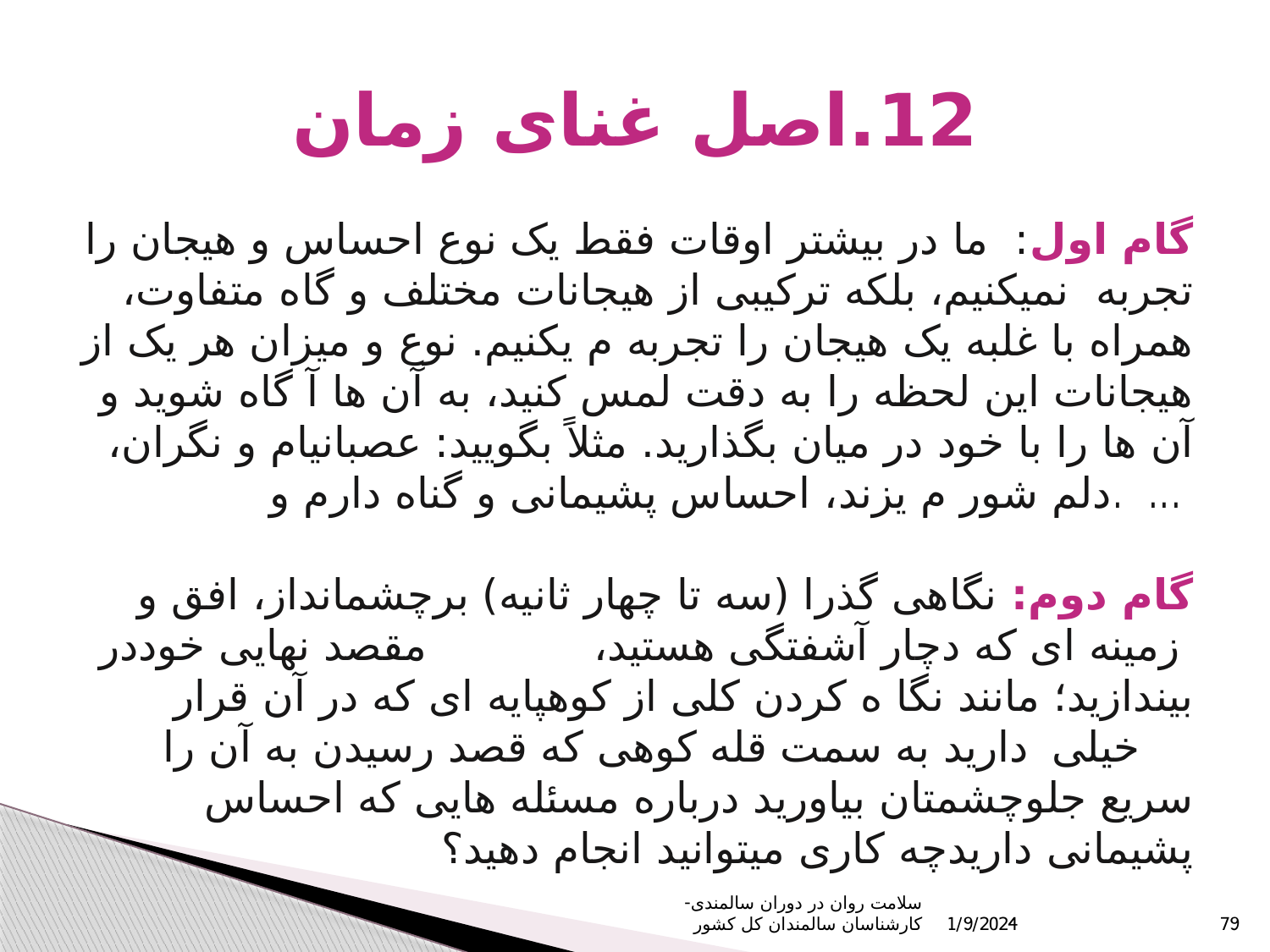

# 12.اصل غنای زمان
گام اول:  ما در بیشتر اوقات فقط یک نوع احساس و هیجان را تجربه  نمیکنیم، بلکه ترکیبی از هیجانات مختلف و گاه متفاوت، همراه با غلبه یک هیجان را تجربه م یکنیم. نوع و میزان هر یک از هیجانات این لحظه را به دقت لمس کنید، به آن ها آ گاه شوید و آن ها را با خود در میان بگذارید. مثلاً بگویید: عصبانیام و نگران، دلم شور م یزند، احساس پشیمانی و گناه دارم و.  ...

گام دوم: نگاهی گذرا (سه تا چهار ثانیه) برچشمانداز، افق و مقصد نهایی خوددر 	 	 زمینه ای که دچار آشفتگی هستید، بیندازید؛ مانند نگا ه کردن کلی از کوهپایه ای که در آن قرار دارید به سمت قله کوهی که قصد رسیدن به آن را	    خیلی سریع جلوچشمتان بیاورید درباره مسئله هایی که احساس پشیمانی داریدچه کاری میتوانید انجام دهید؟

سلامت روان در دوران سالمندی- کارشناسان سالمندان کل کشور
1/9/2024
79